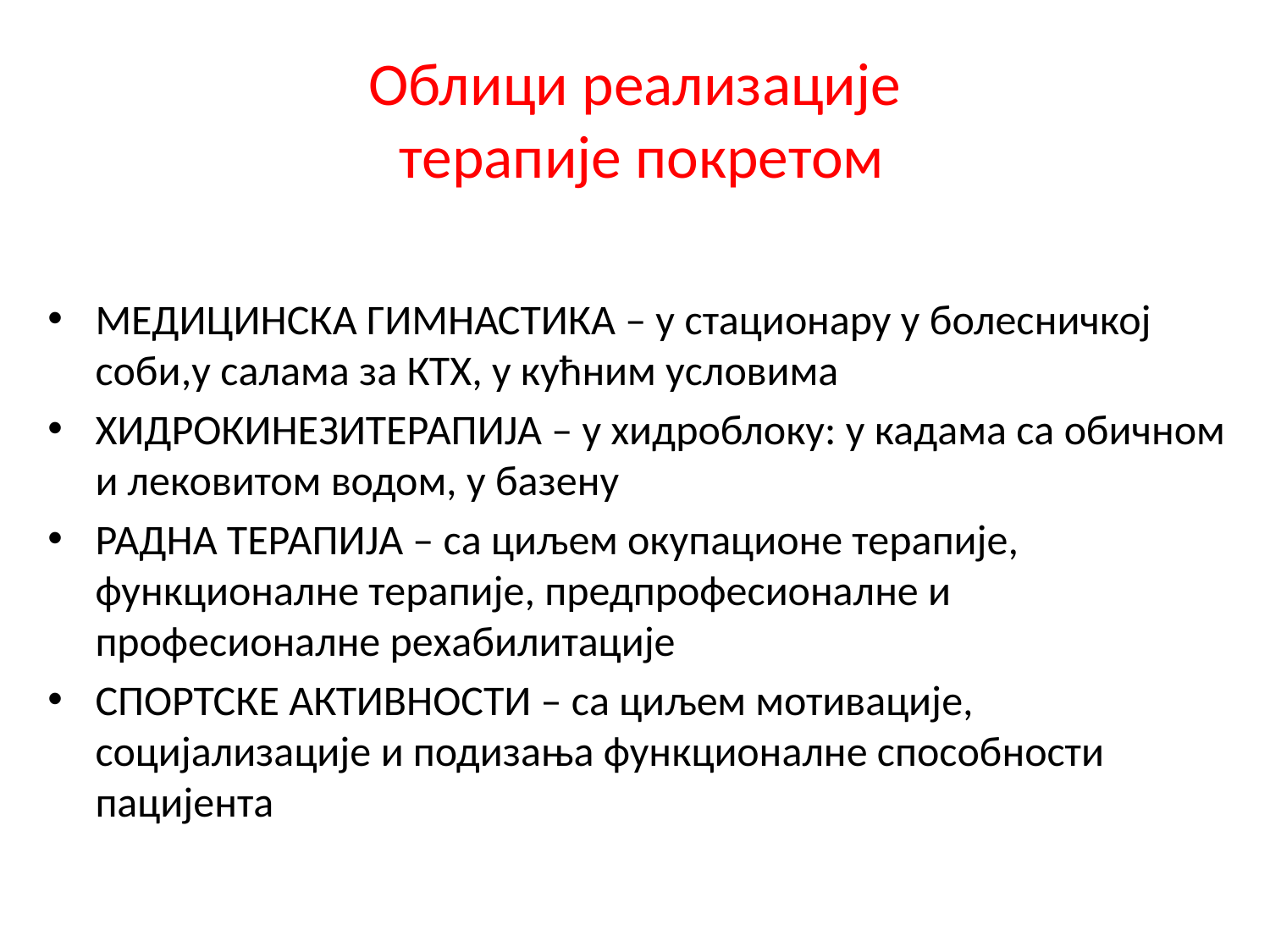

# Облици реализације терапије покретом
МЕДИЦИНСКА ГИМНАСТИКА – у стационару у болесничкој соби,у салама за КТХ, у кућним условима
ХИДРОКИНЕЗИТЕРАПИЈА – у хидроблоку: у кадама са обичном и лековитом водом, у базену
РАДНА ТЕРАПИЈА – са циљем окупационе терапије, функционалне терапије, предпрофесионалне и професионалне рехабилитације
СПОРТСКЕ АКТИВНОСТИ – са циљем мотивације, социјализације и подизања функционалне способности пацијента